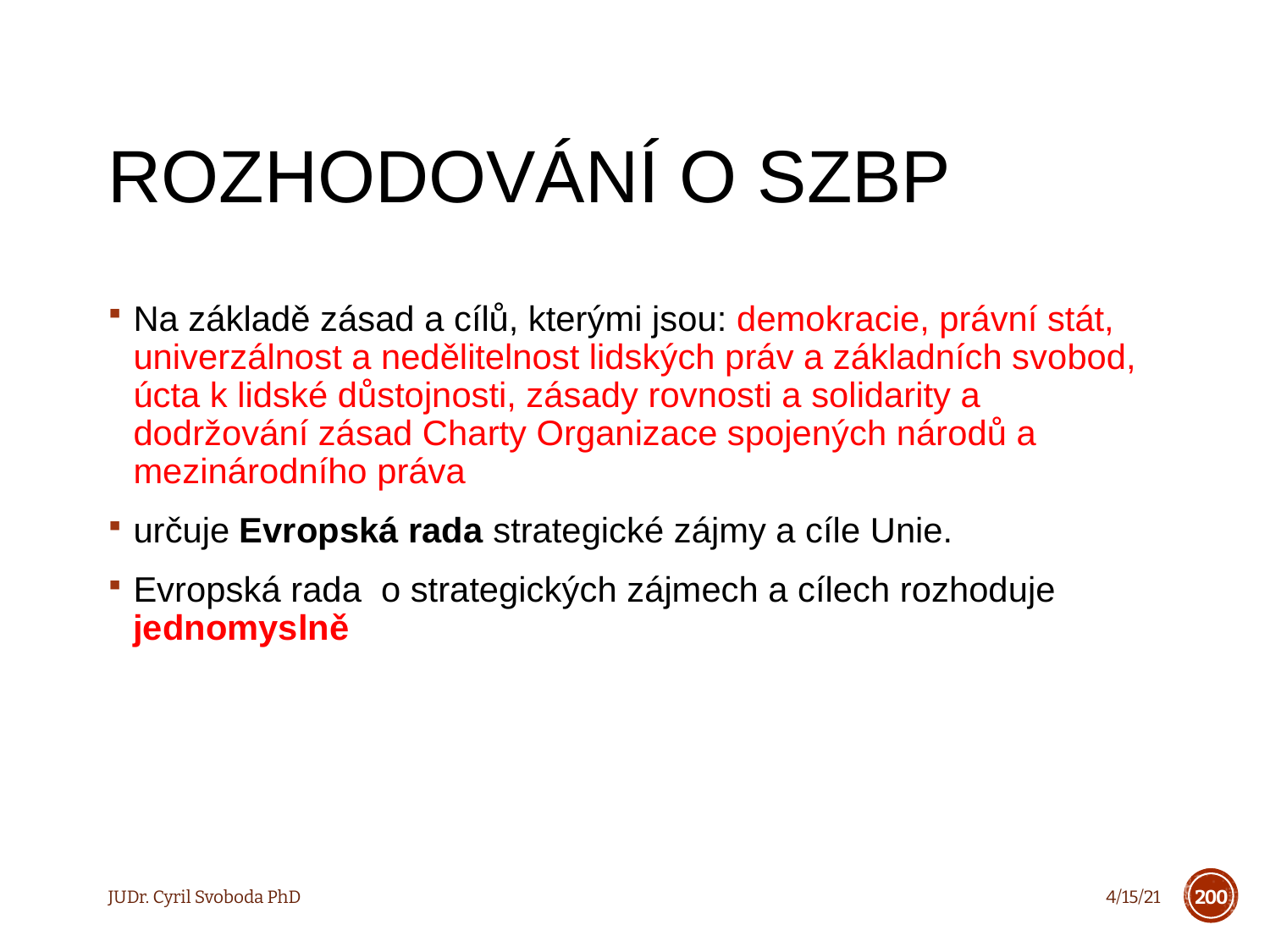

# Rozhodování o SZBP
Na základě zásad a cílů, kterými jsou: demokracie, právní stát, univerzálnost a nedělitelnost lidských práv a základních svobod, úcta k lidské důstojnosti, zásady rovnosti a solidarity a dodržování zásad Charty Organizace spojených národů a mezinárodního práva
určuje Evropská rada strategické zájmy a cíle Unie.
Evropská rada  o strategických zájmech a cílech rozhoduje jednomyslně
JUDr. Cyril Svoboda PhD
4/15/21
200